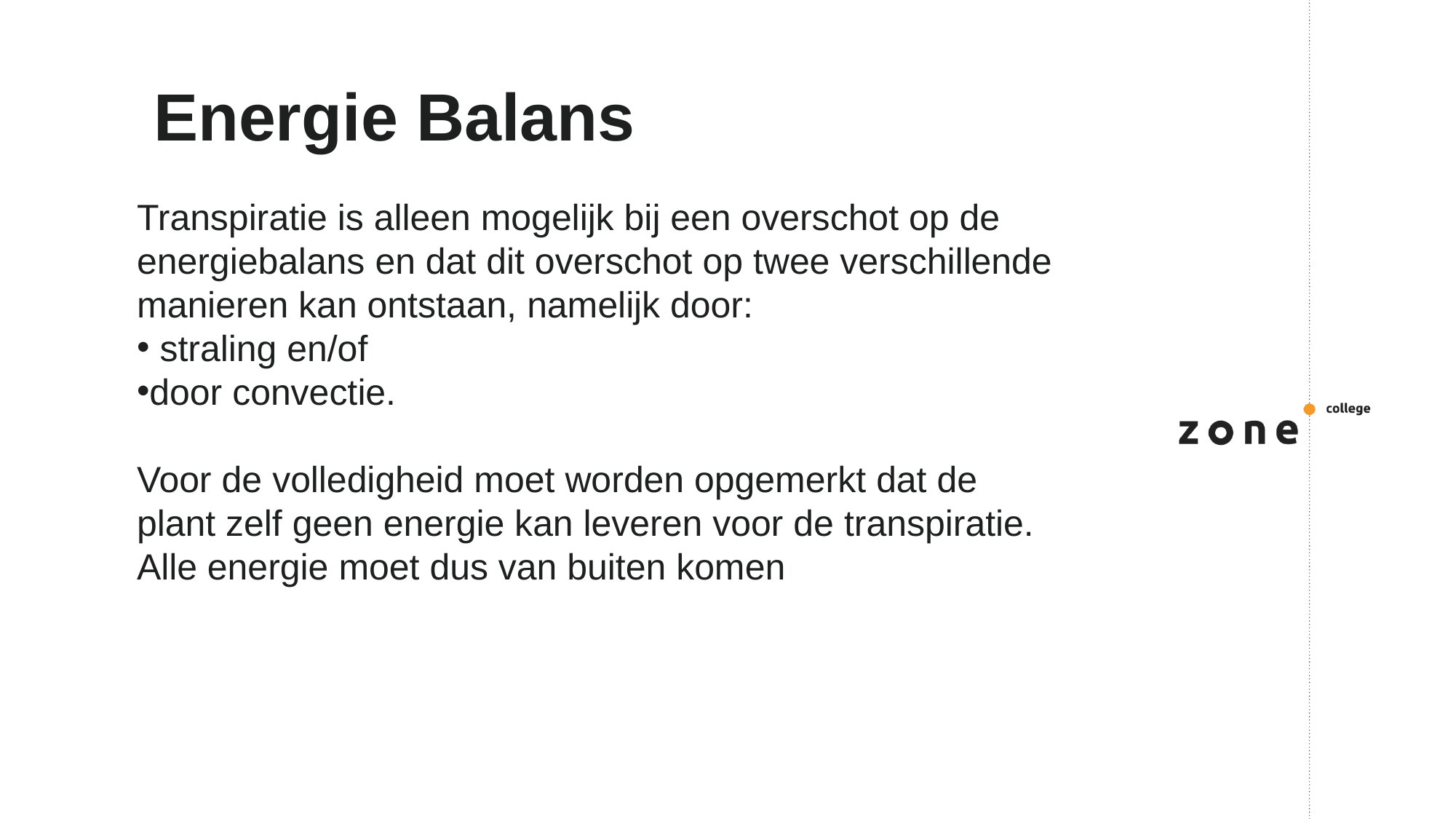

# Energie Balans
Transpiratie is alleen mogelijk bij een overschot op de energiebalans en dat dit overschot op twee verschillende manieren kan ontstaan, namelijk door:
 straling en/of
door convectie.

Voor de volledigheid moet worden opgemerkt dat de plant zelf geen energie kan leveren voor de transpiratie. Alle energie moet dus van buiten komen